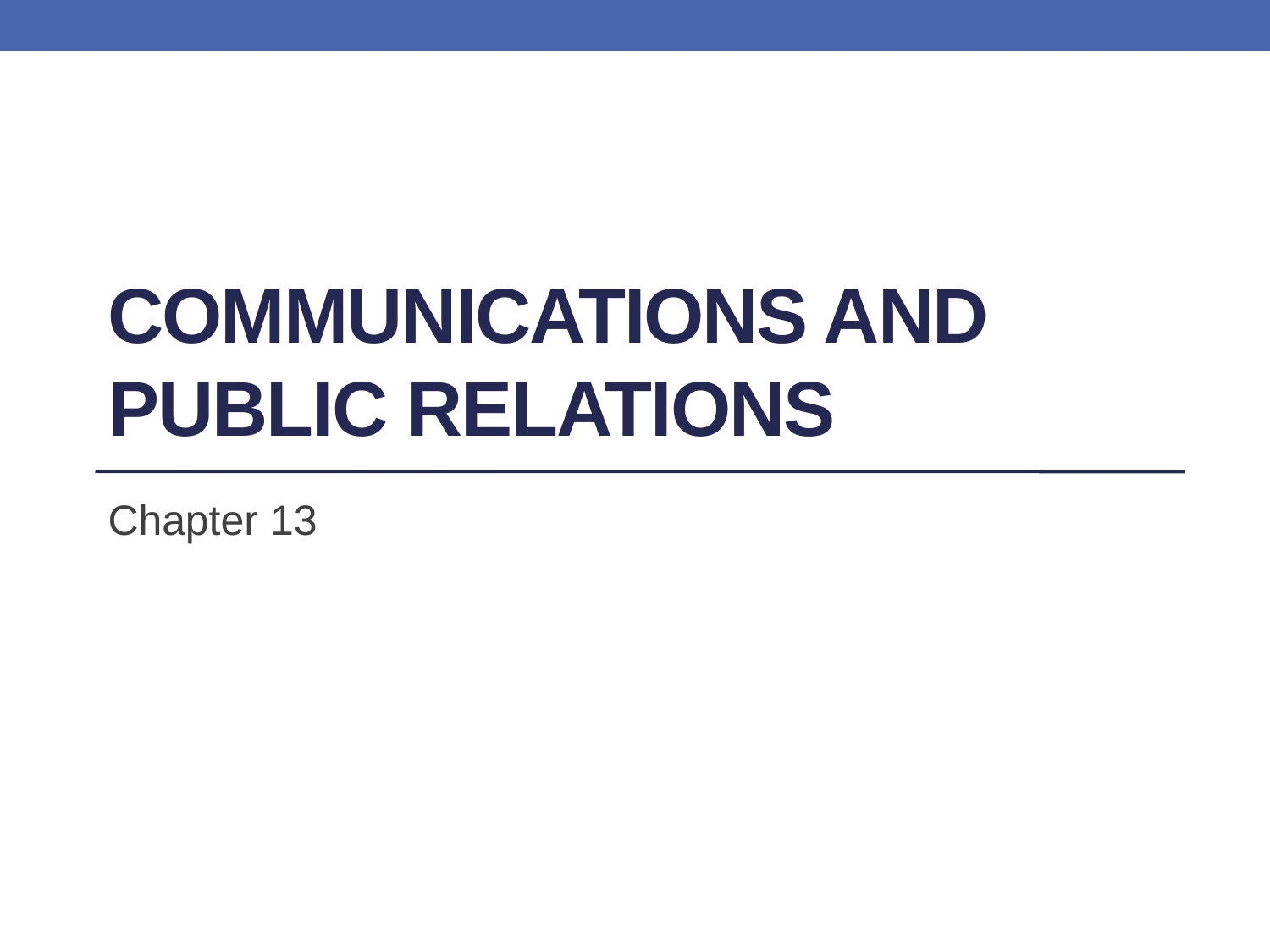

# Communications and Public Relations
Chapter 13